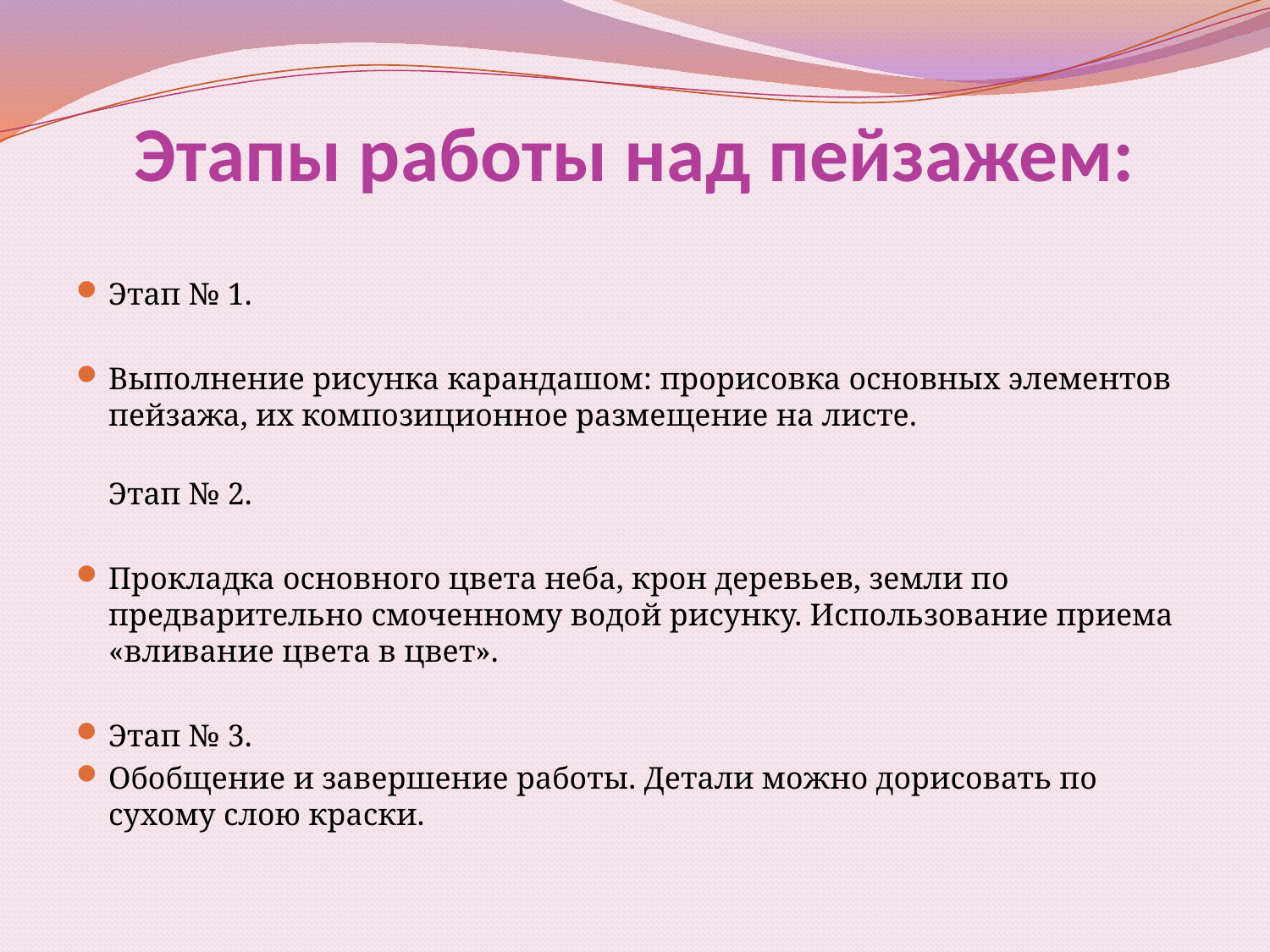

# Этапы работы над пейзажем:
Этап № 1.

Выполнение рисунка карандашом: прорисовка основных элементов пейзажа, их композиционное размещение на листе.
Этап № 2.

Прокладка основного цвета неба, крон деревьев, земли по предварительно смоченному водой рисунку. Использование приема «вливание цвета в цвет».

Этап № 3.
Обобщение и завершение работы. Детали можно дорисовать по сухому слою краски.